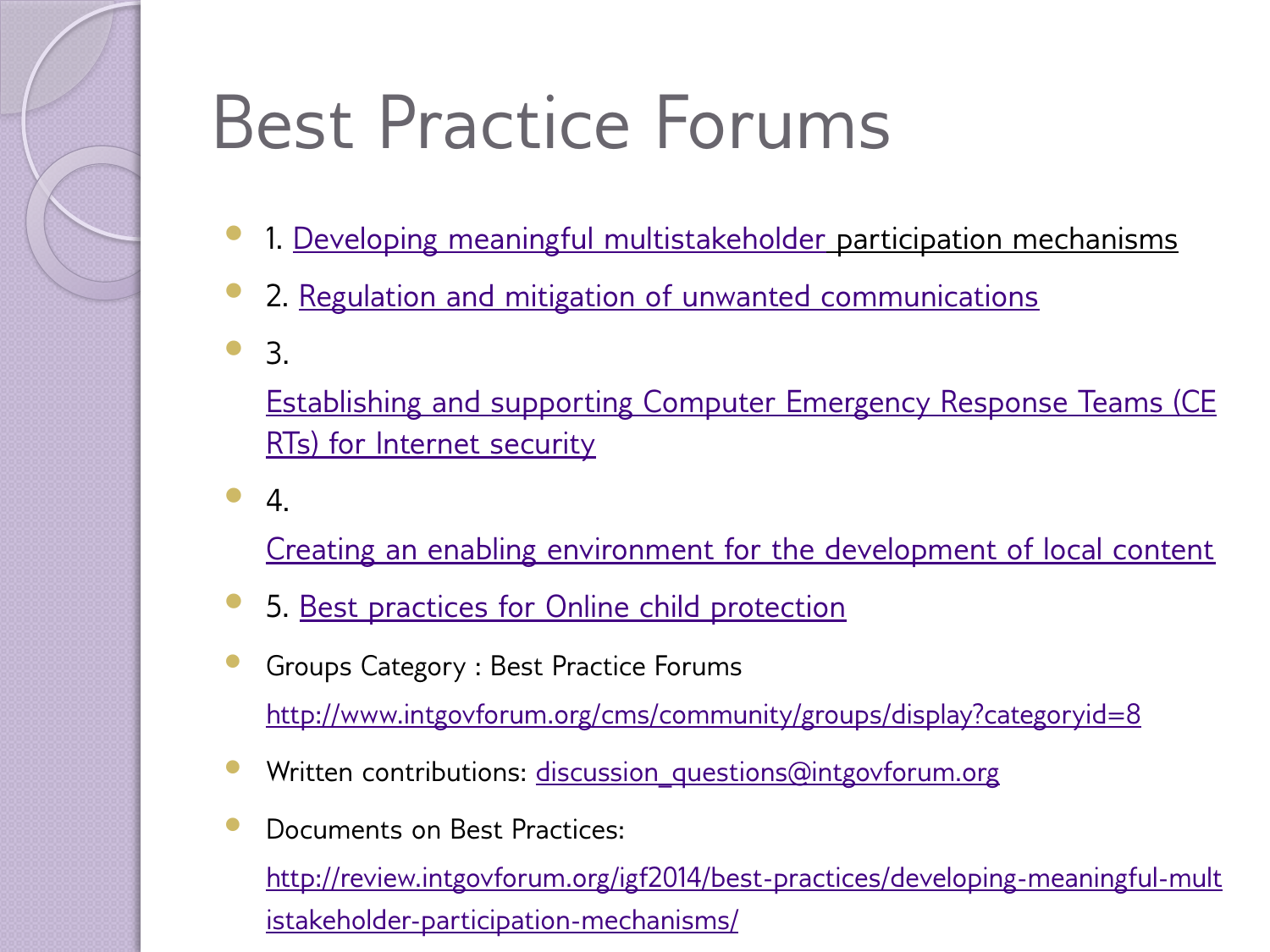

# Best Practice Forums
1. Developing meaningful multistakeholder participation mechanisms
2. Regulation and mitigation of unwanted communications
3. Establishing and supporting Computer Emergency Response Teams (CERTs) for Internet security
4. Creating an enabling environment for the development of local content
5. Best practices for Online child protection
Groups Category : Best Practice Forums  http://www.intgovforum.org/cms/community/groups/display?categoryid=8
Written contributions: discussion_questions@intgovforum.org
Documents on Best Practices: http://review.intgovforum.org/igf2014/best-practices/developing-meaningful-multistakeholder-participation-mechanisms/